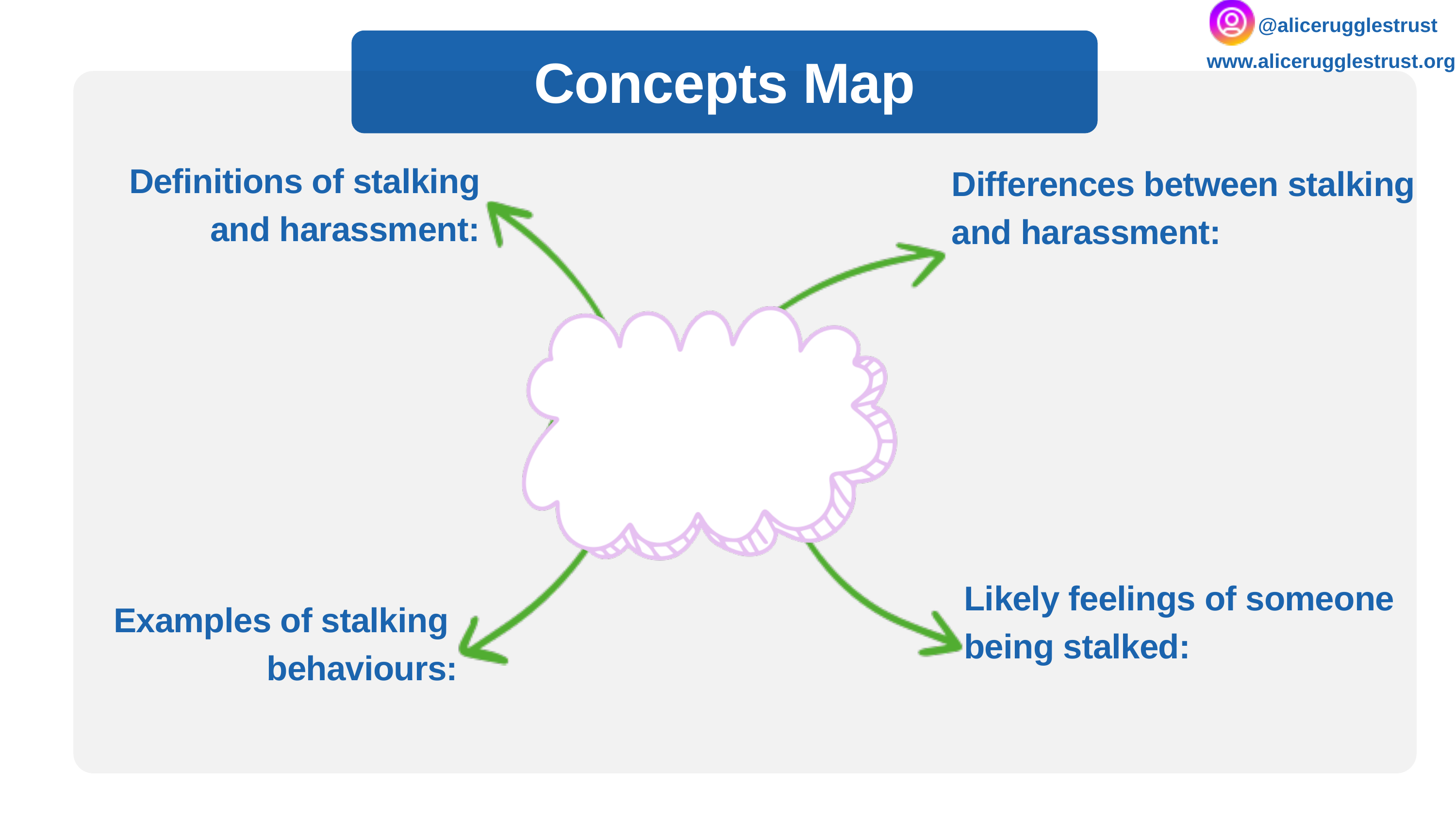

@alicerugglestrust

Concepts Map
www.alicerugglestrust.org

Definitions of stalking and harassment:
Differences between stalking and harassment:

Likely feelings of someone
being stalked:
Examples of stalking
behaviours: